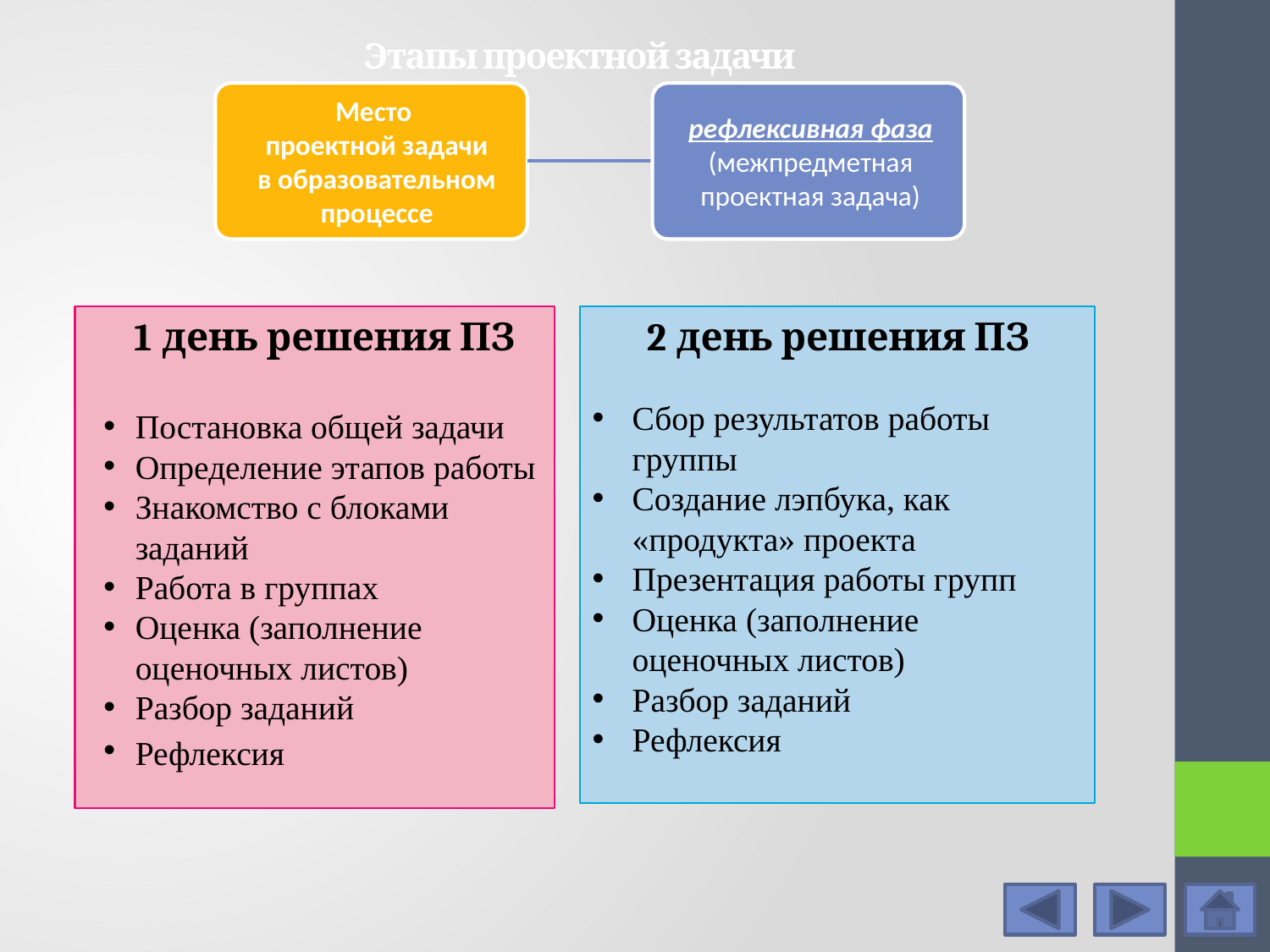

# Этапы проектной задачи
Место
 проектной задачи
 в образовательном
 процессе

рефлексивная фаза
(межпредметная
проектная задача)
1 день решения ПЗ

Постановка общей задачи
Определение этапов работы
Знакомство с блоками заданий
Работа в группах
Оценка (заполнение оценочных листов)
Разбор заданий
Рефлексия
2 день решения ПЗ

Сбор результатов работы группы
Создание лэпбука, как «продукта» проекта
Презентация работы групп
Оценка (заполнение оценочных листов)
Разбор заданий
Рефлексия